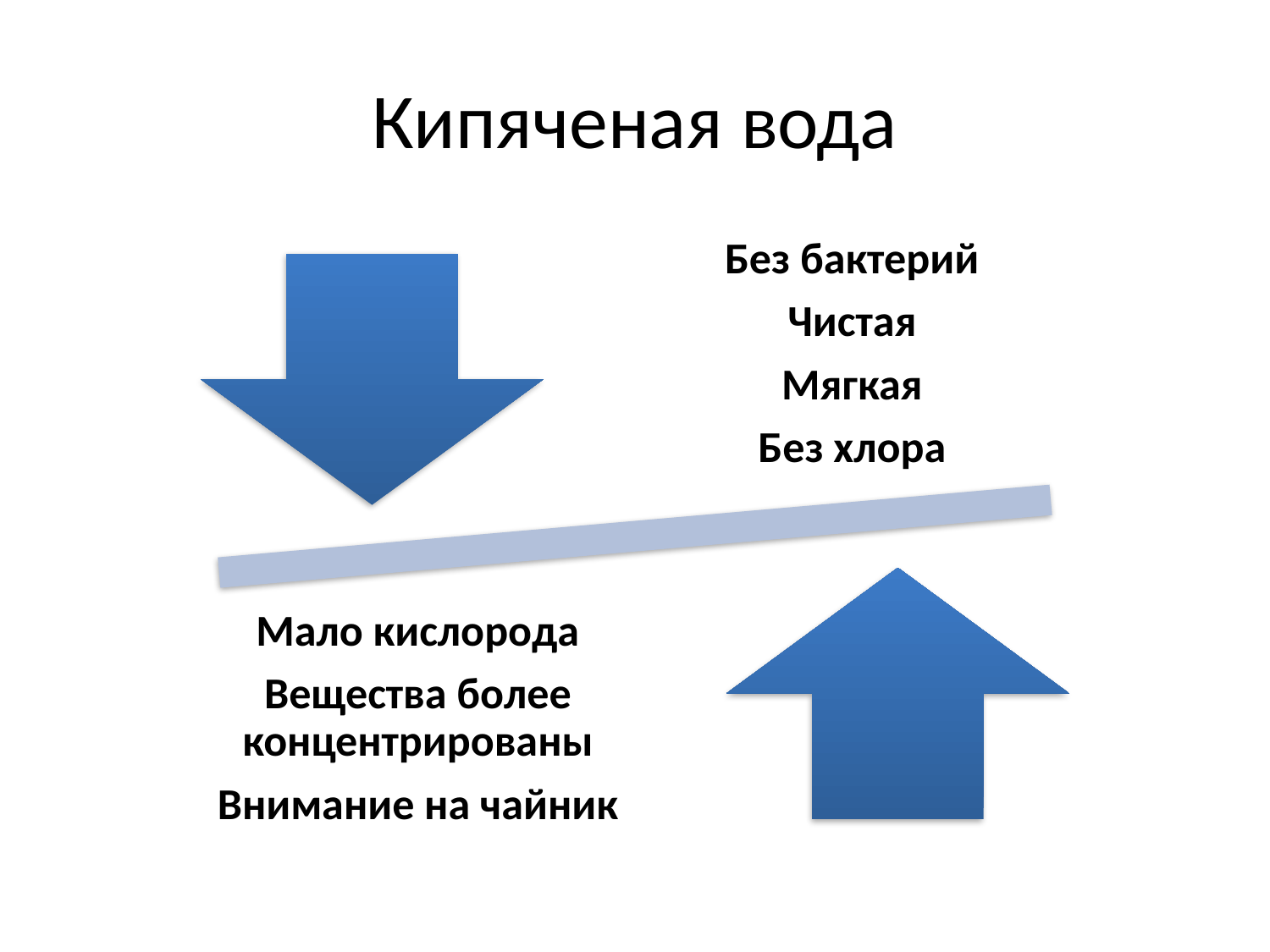

# Кипяченая вода
Без бактерий
Чистая
Мягкая
Без хлора
Мало кислорода
Вещества более концентрированы
Внимание на чайник